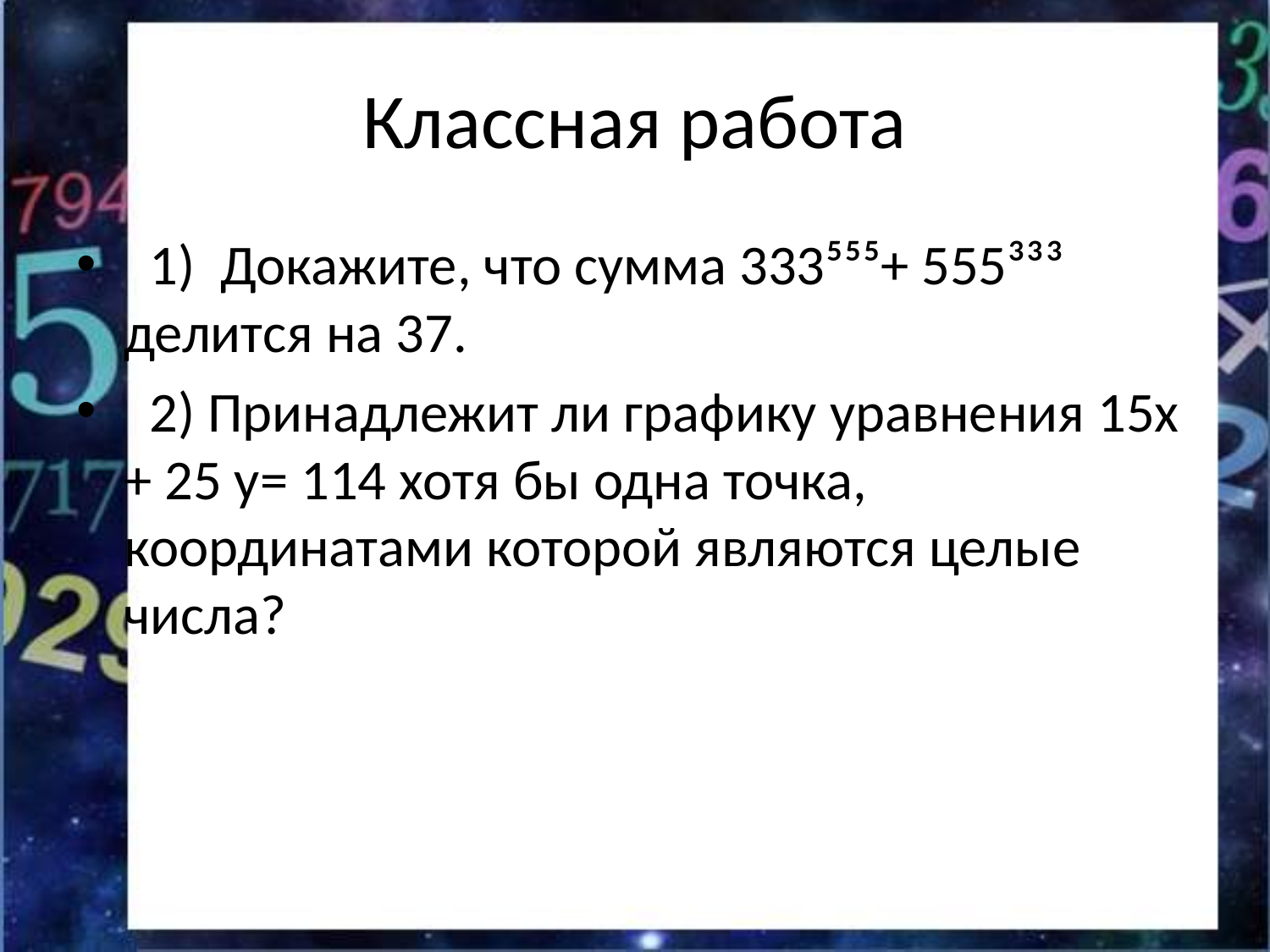

# Классная работа
  1)  Докажите, что сумма 333⁵⁵⁵+ 555³³³ делится на 37.
  2) Принадлежит ли графику уравнения 15х + 25 y= 114 хотя бы одна точка, координатами которой являются целые числа?